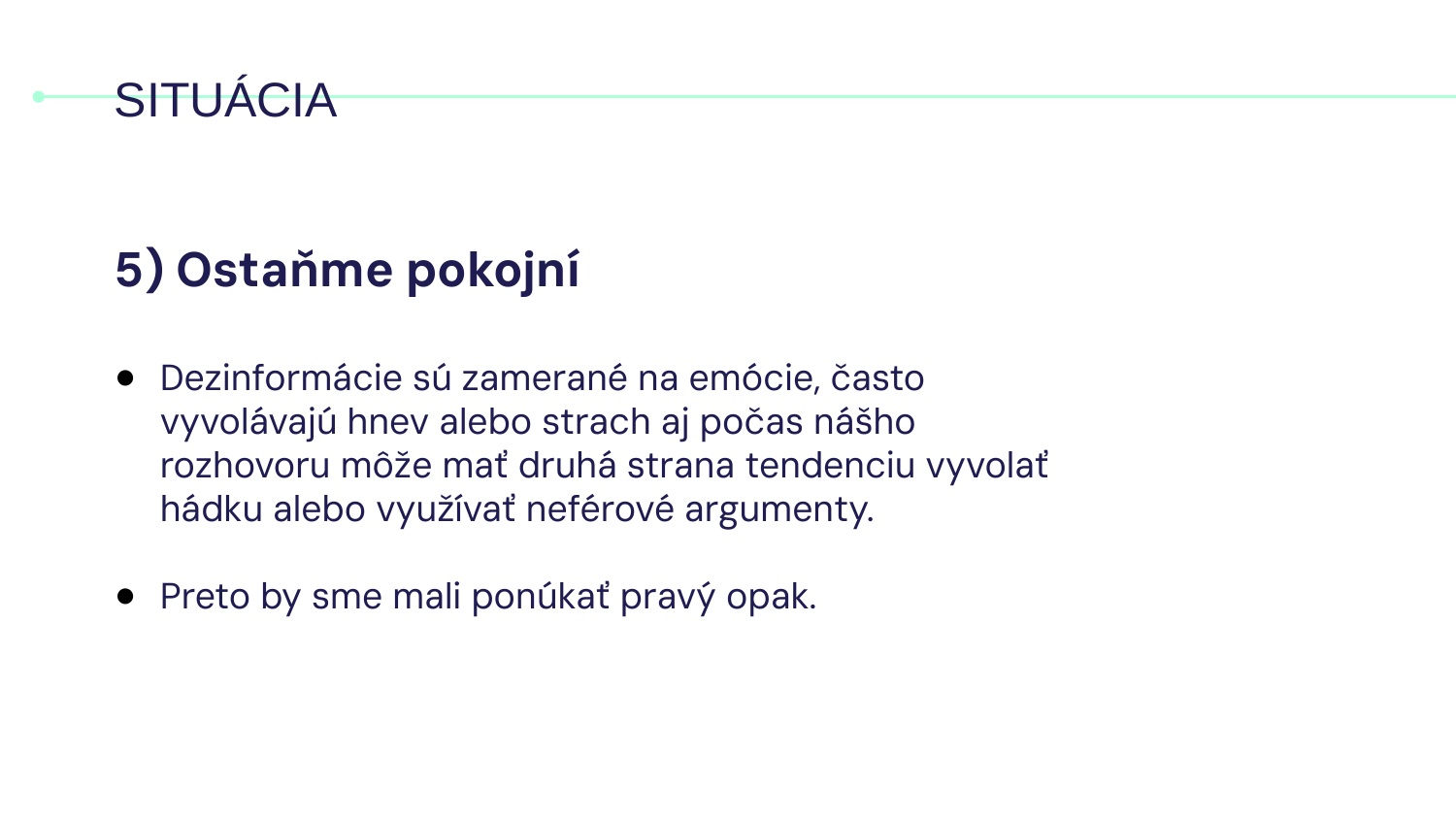

# SITUÁCIA
5) Ostaňme pokojní
Dezinformácie sú zamerané na emócie, často vyvolávajú hnev alebo strach aj počas nášho rozhovoru môže mať druhá strana tendenciu vyvolať hádku alebo využívať neférové argumenty.
Preto by sme mali ponúkať pravý opak.